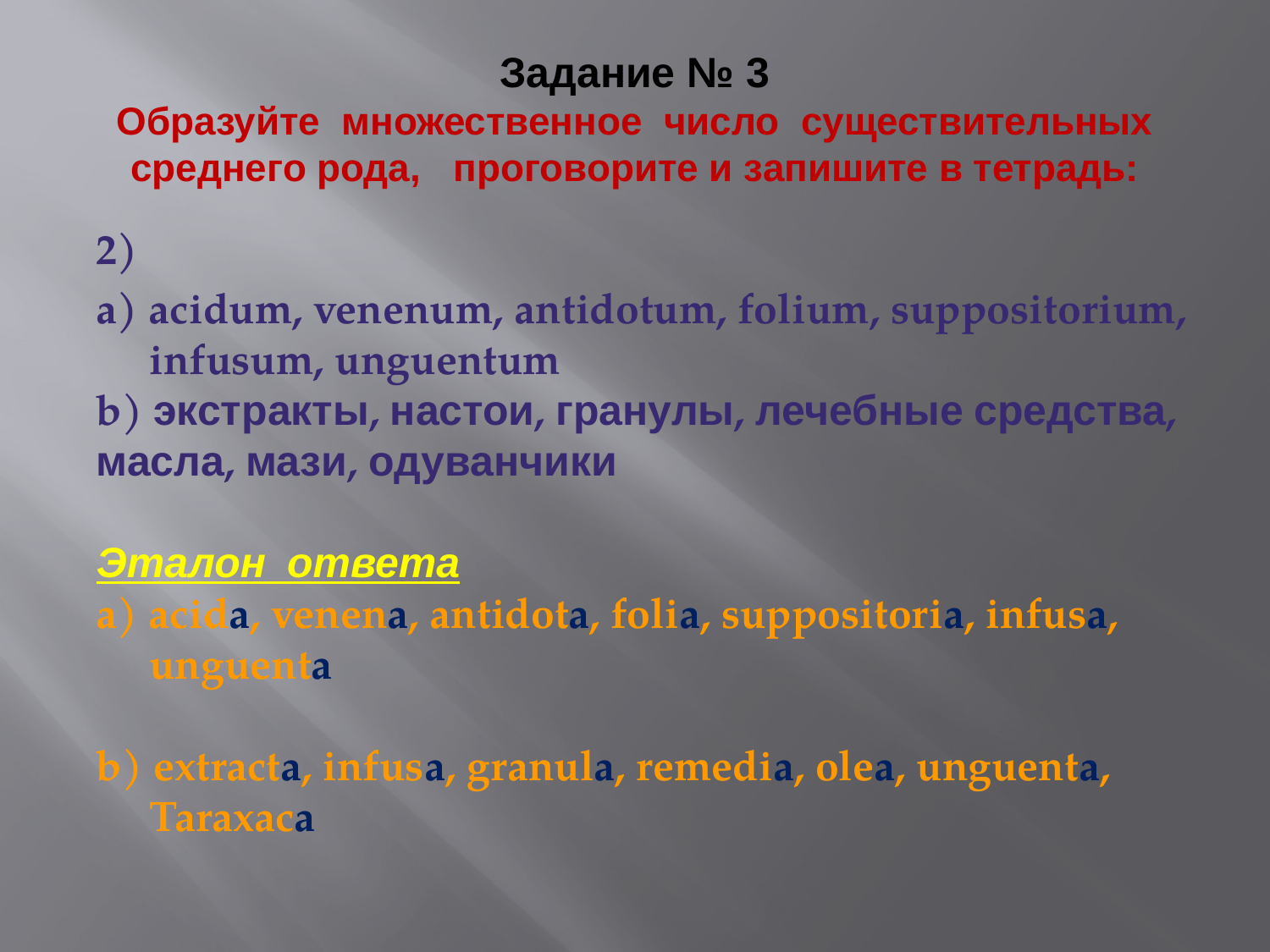

# Задание № 3 Образуйте  множественное  число  существительных среднего рода,   проговорите и запишите в тетрадь:
2)
a) acidum, venenum, antidotum, folium, suppositorium,
     infusum, unguentum
b) экстракты, настои, гранулы, лечебные средства, масла, мази, одуванчики

Эталон  ответа
a) acida, venena, antidota, folia, suppositoria, infusa,
     unguenta

b) extracta, infusa, granula, remedia, olea, unguenta,
     Taraxaca